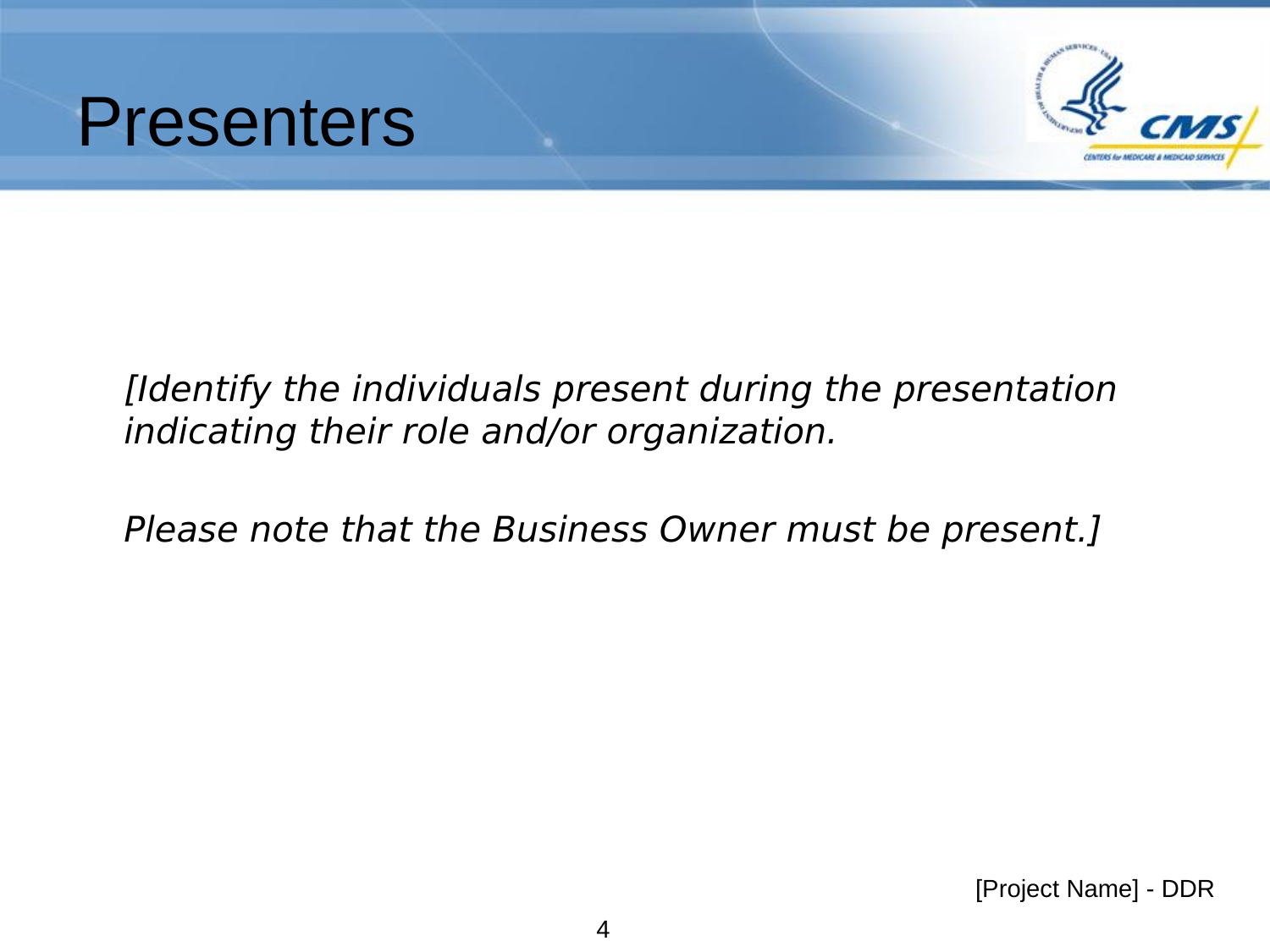

# Presenters
[Identify the individuals present during the presentation indicating their role and/or organization.

Please note that the Business Owner must be present.]

[Project Name] - DDR
4